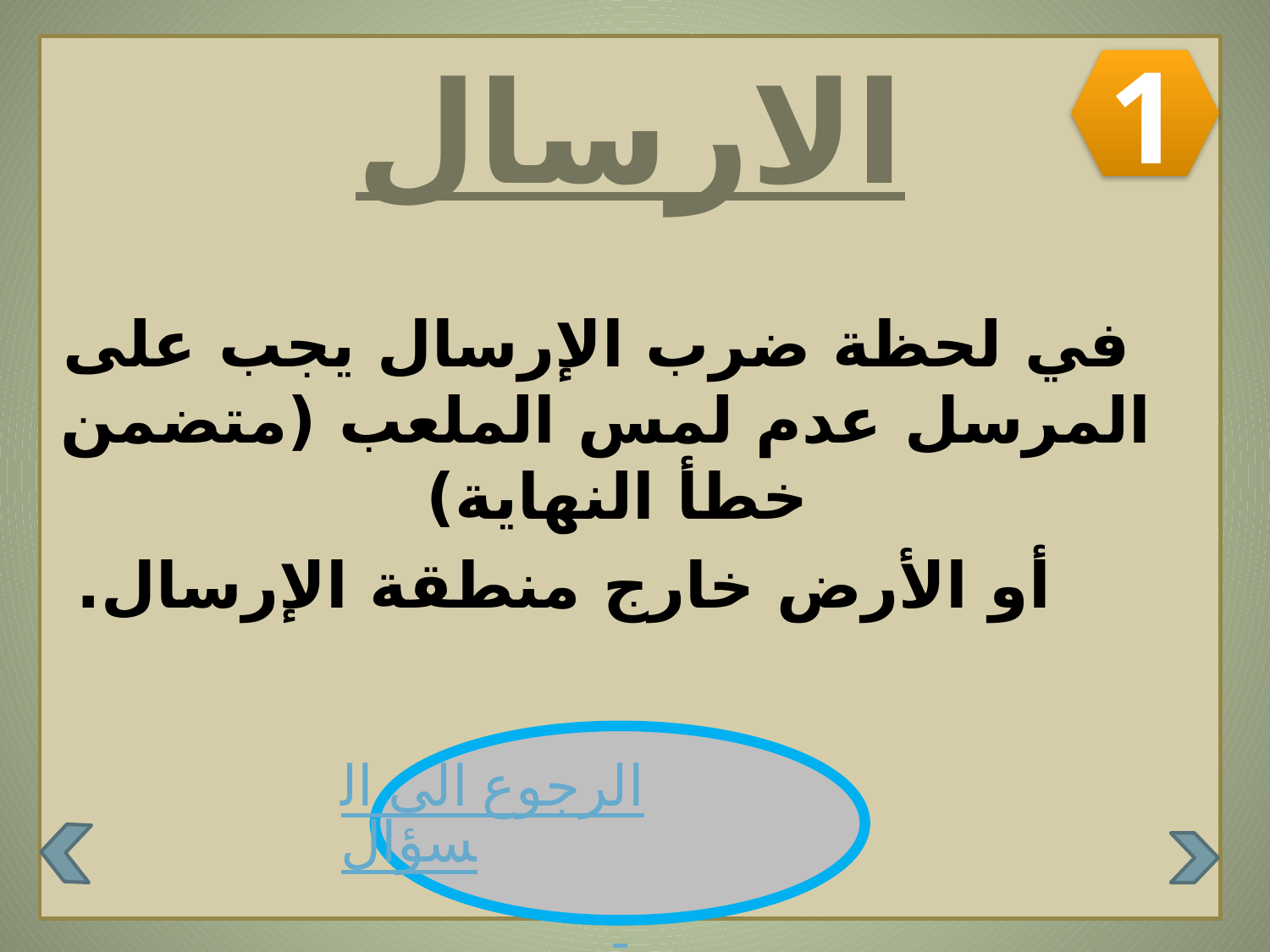

الارسال

   في لحظة ضرب الإرسال يجب على المرسل عدم لمس الملعب (متضمن خطأ النهاية)
      أو الأرض خارج منطقة الإرسال.

1
الرجوع الى السؤال